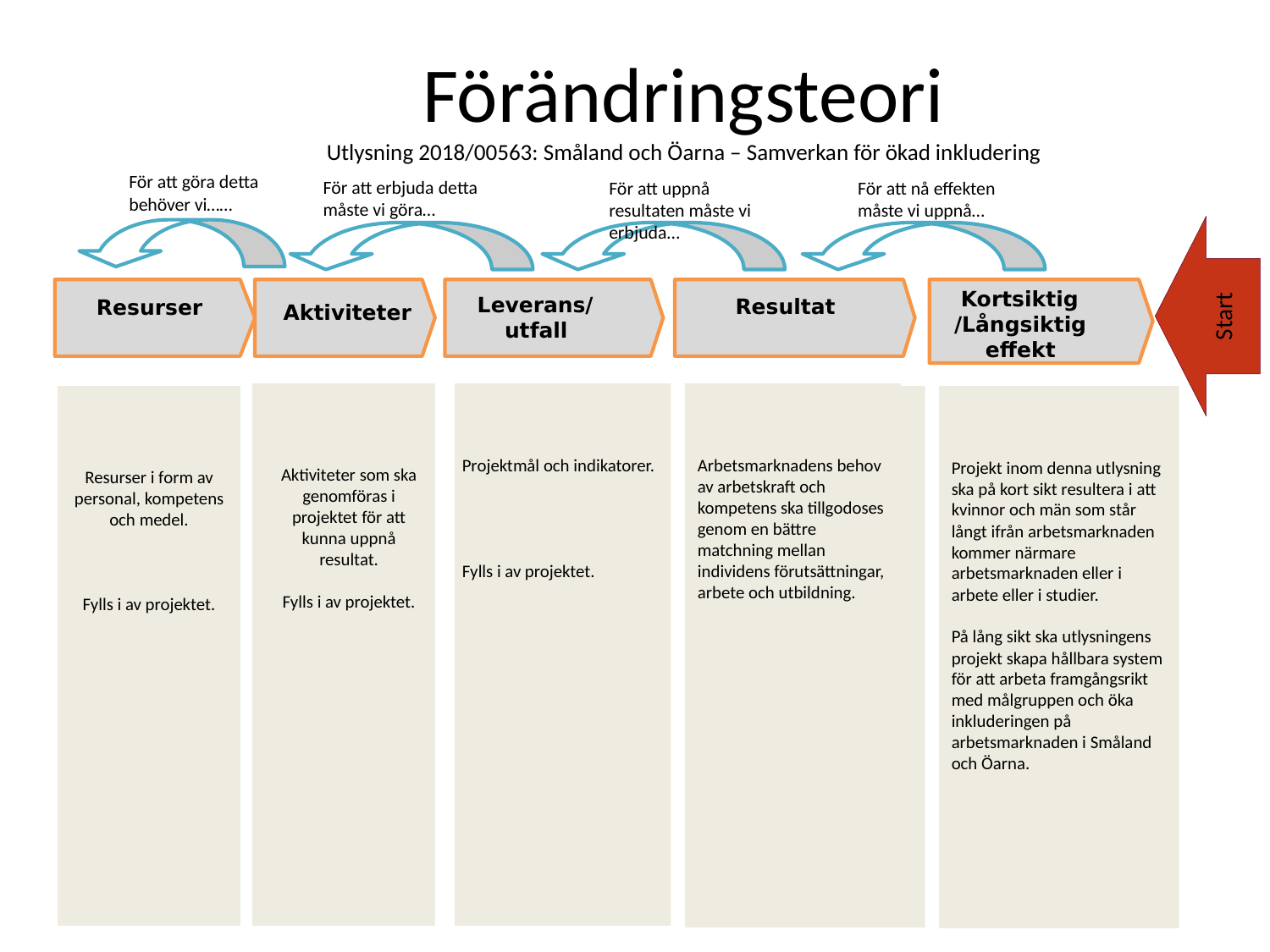

# Förändringsteori Utlysning 2018/00563: Småland och Öarna – Samverkan för ökad inkludering
För att göra detta behöver vi……
För att erbjuda detta måste vi göra…
För att uppnå resultaten måste vi erbjuda…
För att nå effekten måste vi uppnå…
Start

Kortsiktig /Långsiktig effekt
Leverans/ utfall
Resultat
Resurser
Aktiviteter
Arbetsmarknadens behov av arbetskraft och kompetens ska tillgodoses genom en bättre matchning mellan individens förutsättningar, arbete och utbildning.

Resurser i form av personal, kompetens och medel.

Fylls i av projektet.

Projekt inom denna utlysning ska på kort sikt resultera i att kvinnor och män som står långt ifrån arbetsmarknaden kommer närmare arbetsmarknaden eller i arbete eller i studier.

På lång sikt ska utlysningens projekt skapa hållbara system för att arbeta framgångsrikt med målgruppen och öka inkluderingen på arbetsmarknaden i Småland och Öarna.

Projektmål och indikatorer.

Fylls i av projektet.
Aktiviteter som ska genomföras i projektet för att kunna uppnå resultat.

Fylls i av projektet.